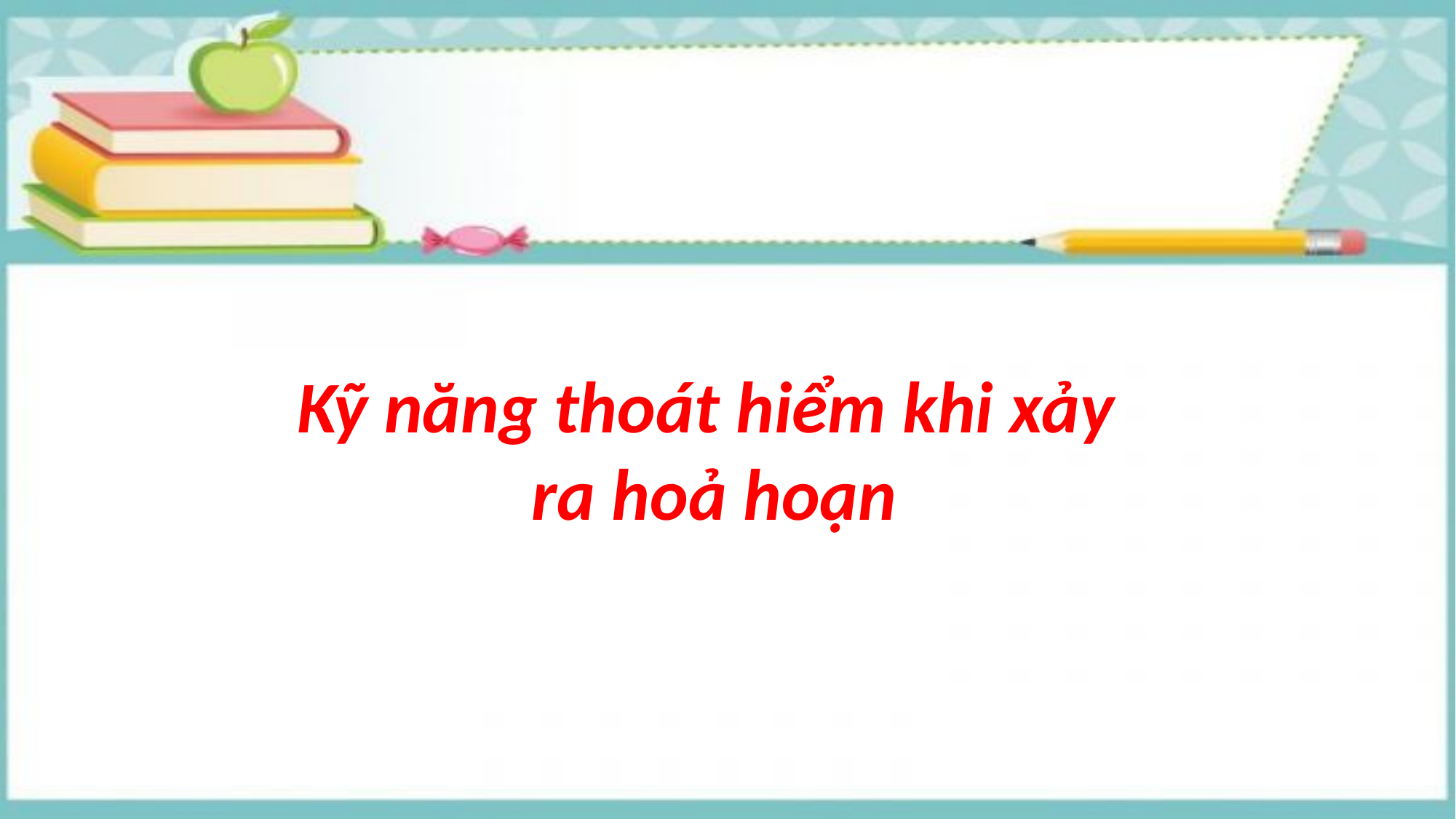

Kỹ năng thoát hiểm khi xảy
 ra hoả hoạn